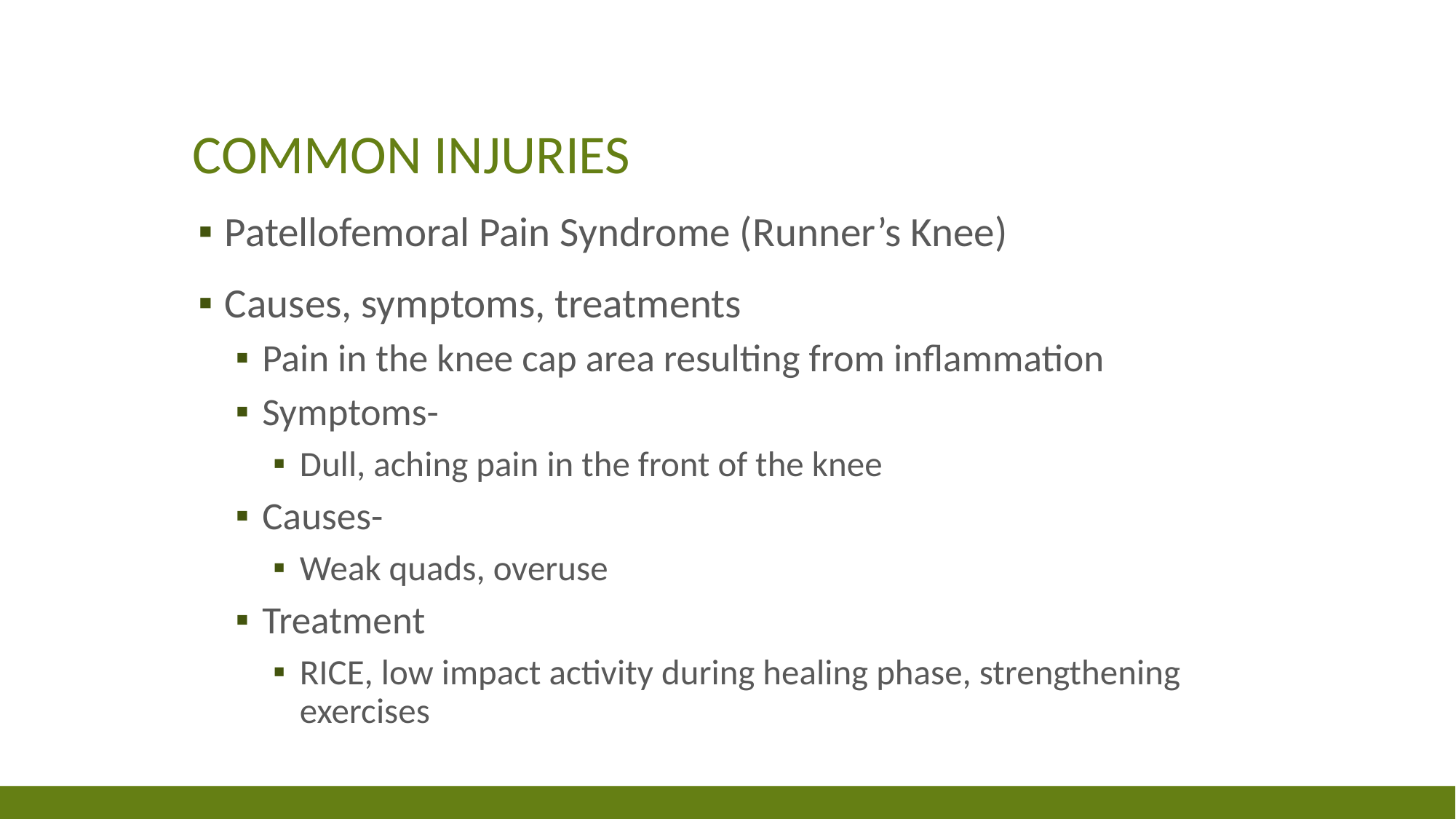

# Common Injuries
Patellofemoral Pain Syndrome (Runner’s Knee)
Causes, symptoms, treatments
Pain in the knee cap area resulting from inflammation
Symptoms-
Dull, aching pain in the front of the knee
Causes-
Weak quads, overuse
Treatment
RICE, low impact activity during healing phase, strengthening exercises